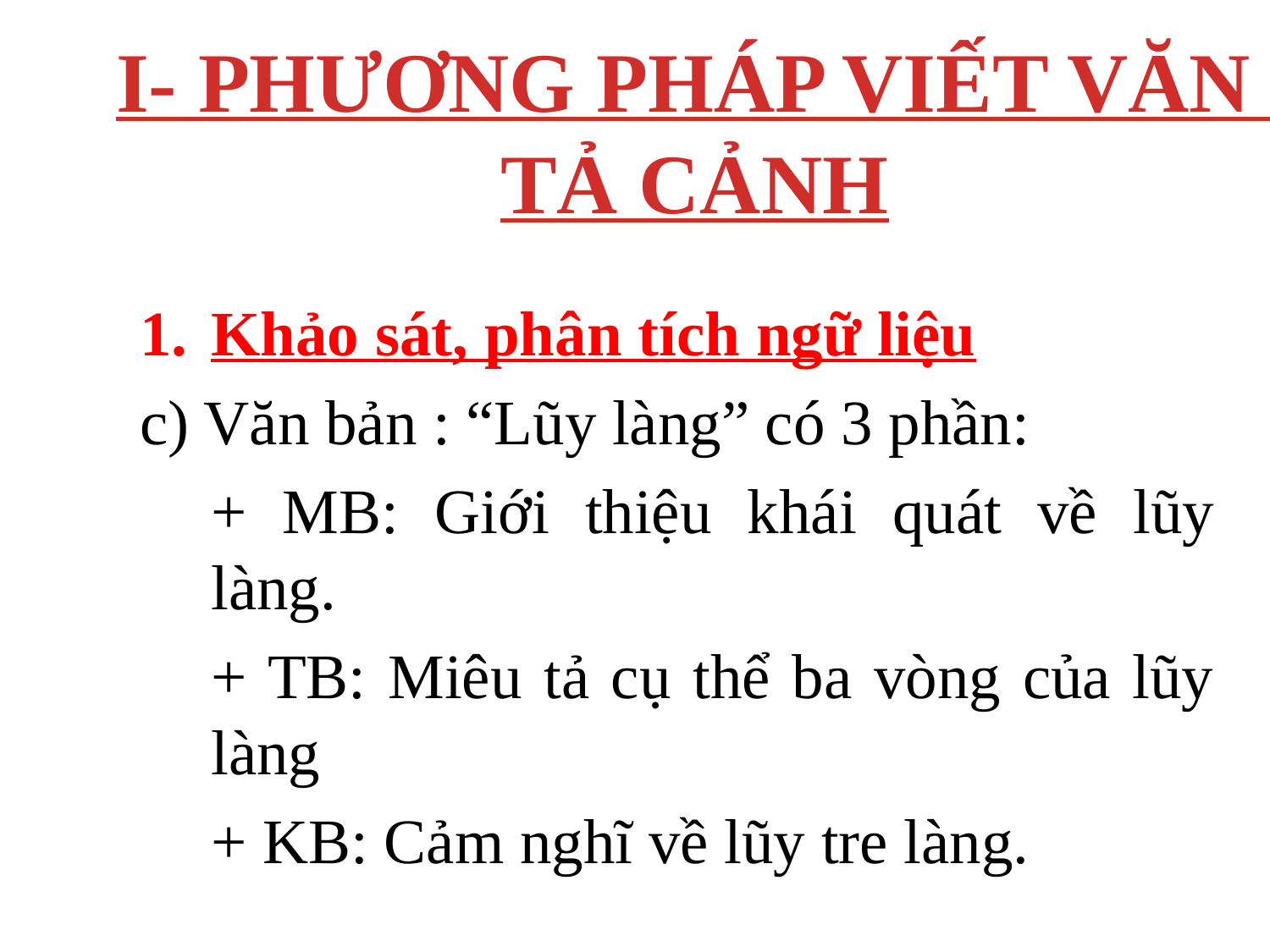

I- PHƯƠNG PHÁP VIẾT VĂN
TẢ CẢNH
Khảo sát, phân tích ngữ liệu
c) Văn bản : “Lũy làng” có 3 phần:
	+ MB: Giới thiệu khái quát về lũy làng.
	+ TB: Miêu tả cụ thể ba vòng của lũy làng
	+ KB: Cảm nghĩ về lũy tre làng.